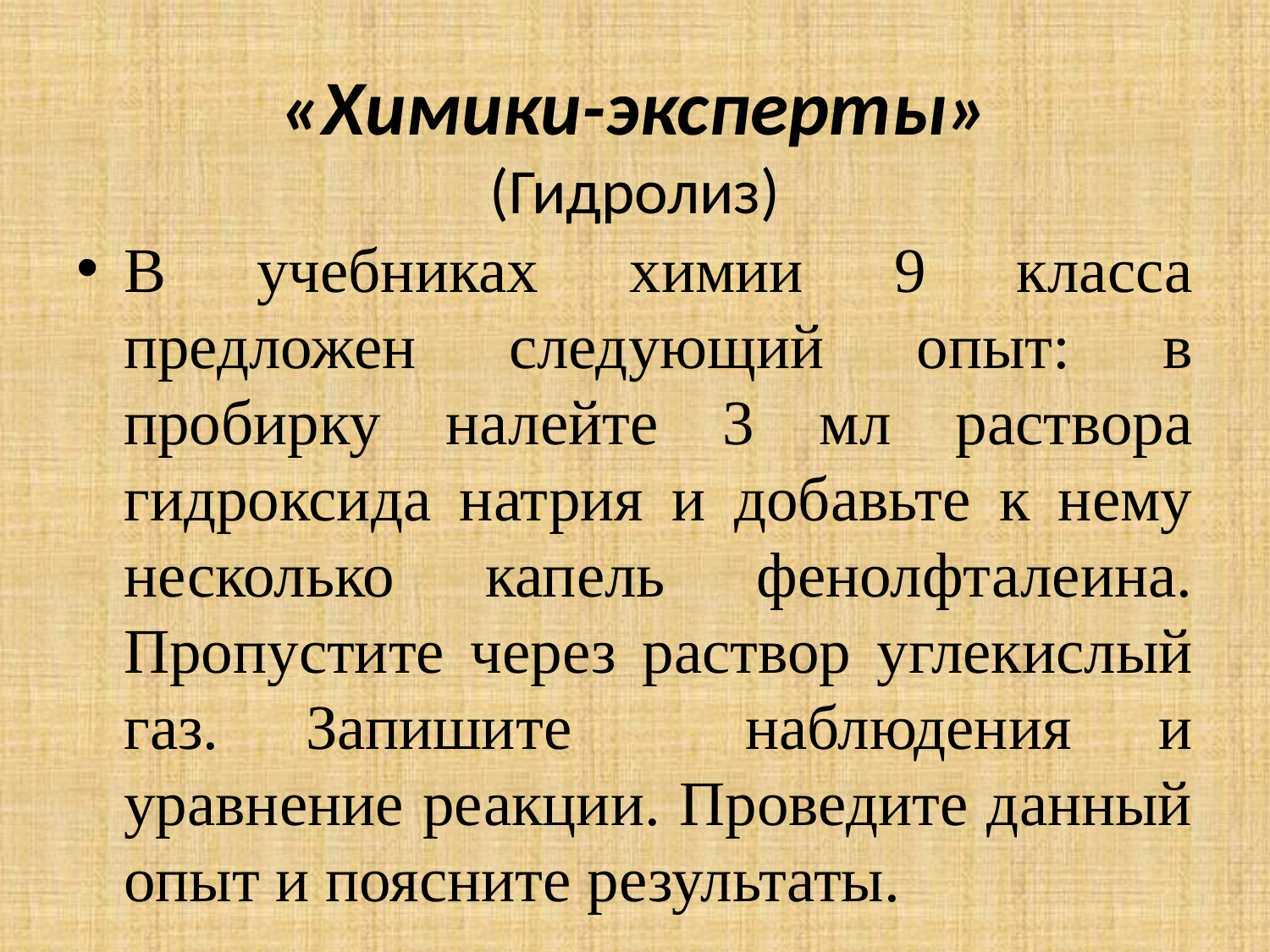

# «Химики-эксперты» (Гидролиз)
В учебниках химии 9 класса предложен следующий опыт: в пробирку налейте 3 мл раствора гидроксида натрия и добавьте к нему несколько капель фенолфталеина. Пропустите через раствор углекислый газ. Запишите  наблюдения и уравнение реакции. Проведите данный опыт и поясните результаты.